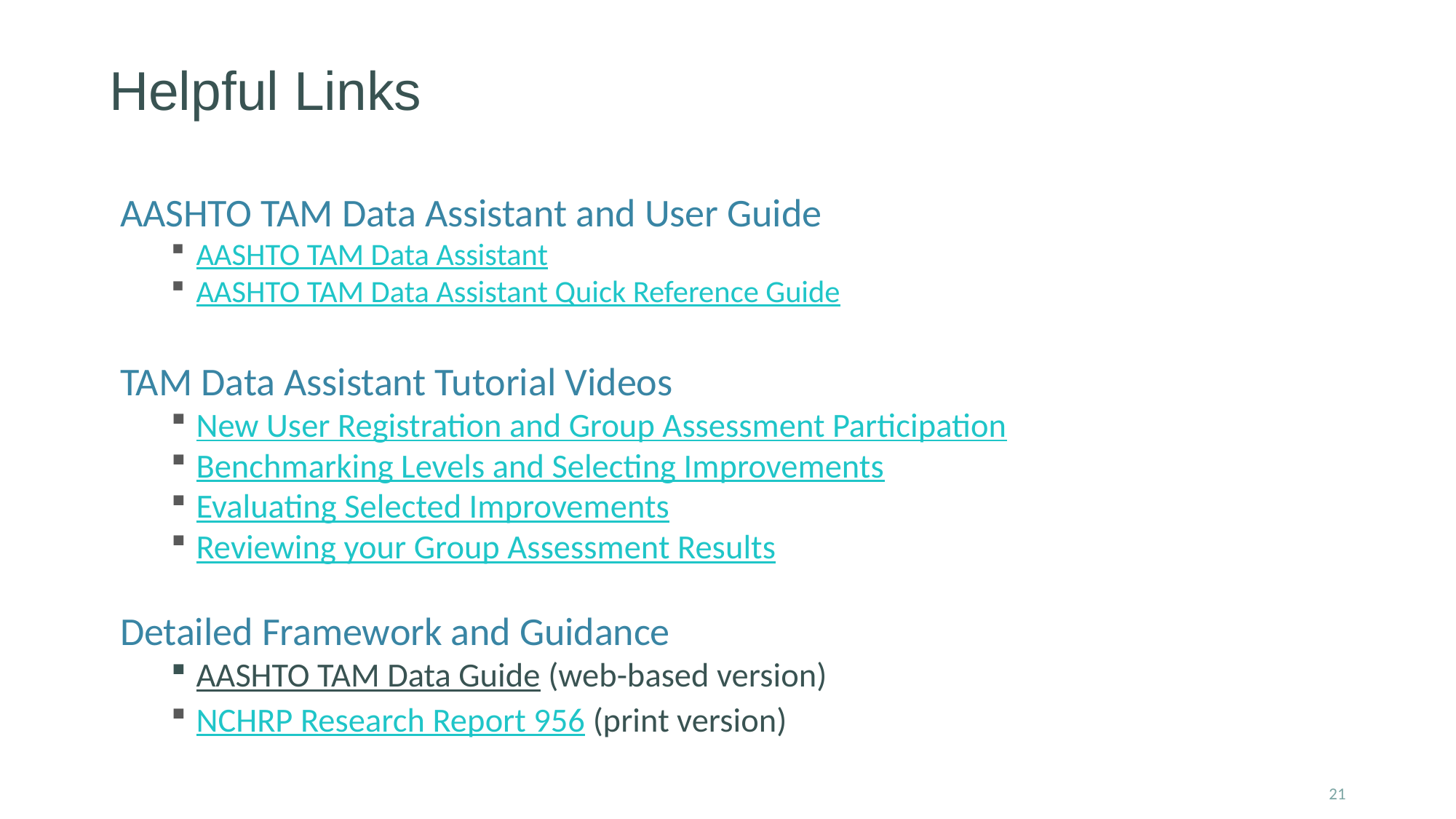

# Helpful Links
AASHTO TAM Data Assistant and User Guide
AASHTO TAM Data Assistant
AASHTO TAM Data Assistant Quick Reference Guide

TAM Data Assistant Tutorial Videos
New User Registration and Group Assessment Participation
Benchmarking Levels and Selecting Improvements
Evaluating Selected Improvements
Reviewing your Group Assessment Results

Detailed Framework and Guidance
AASHTO TAM Data Guide (web-based version)
NCHRP Research Report 956 (print version)